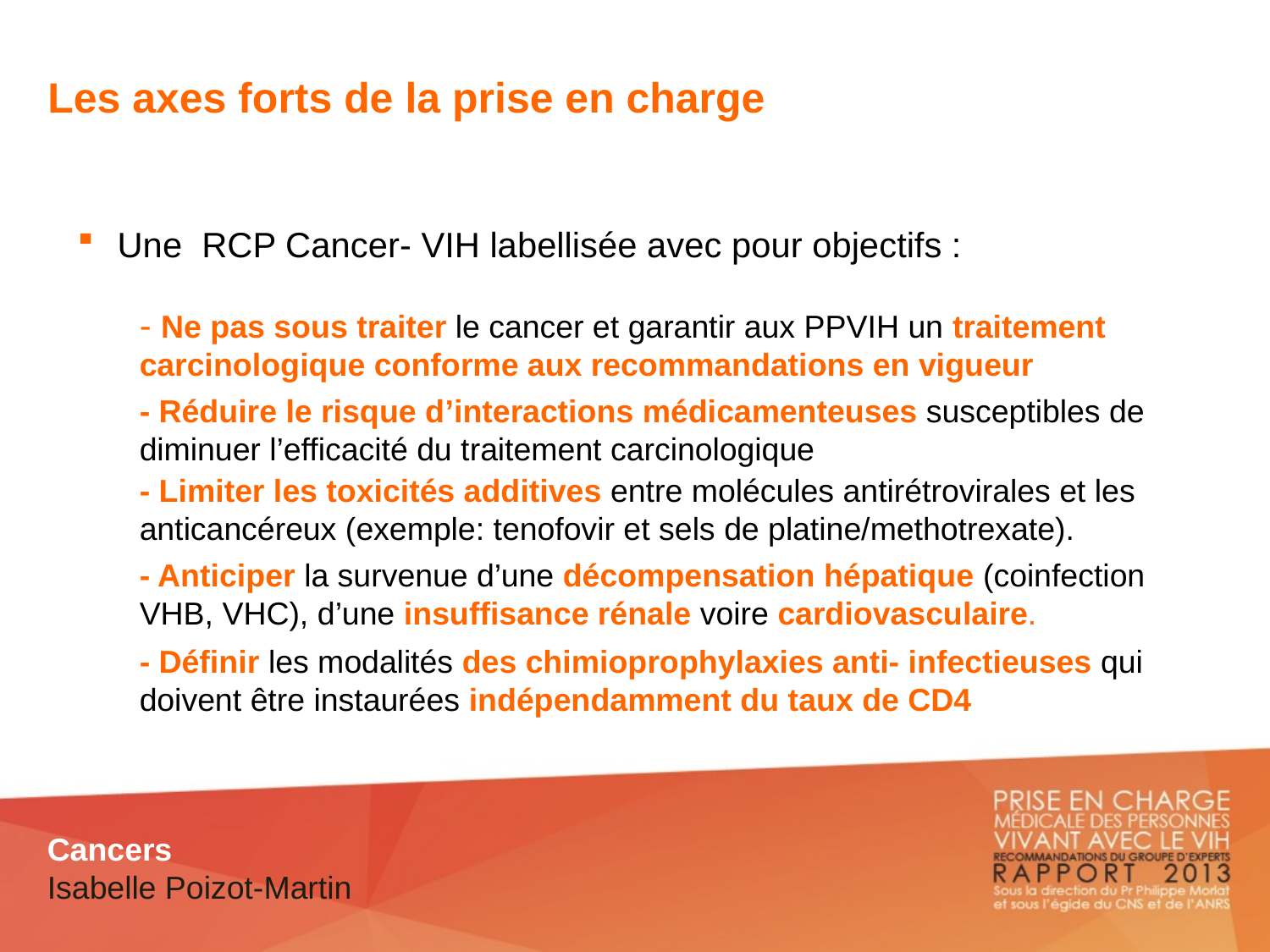

Les axes forts de la prise en charge
 Une  RCP Cancer- VIH labellisée avec pour objectifs :
- Ne pas sous traiter le cancer et garantir aux PPVIH un traitement carcinologique conforme aux recommandations en vigueur
- Réduire le risque d’interactions médicamenteuses susceptibles de diminuer l’efficacité du traitement carcinologique
- Limiter les toxicités additives entre molécules antirétrovirales et les anticancéreux (exemple: tenofovir et sels de platine/methotrexate).
- Anticiper la survenue d’une décompensation hépatique (coinfection VHB, VHC), d’une insuffisance rénale voire cardiovasculaire.
- Définir les modalités des chimioprophylaxies anti- infectieuses qui doivent être instaurées indépendamment du taux de CD4
Cancers
Isabelle Poizot-Martin